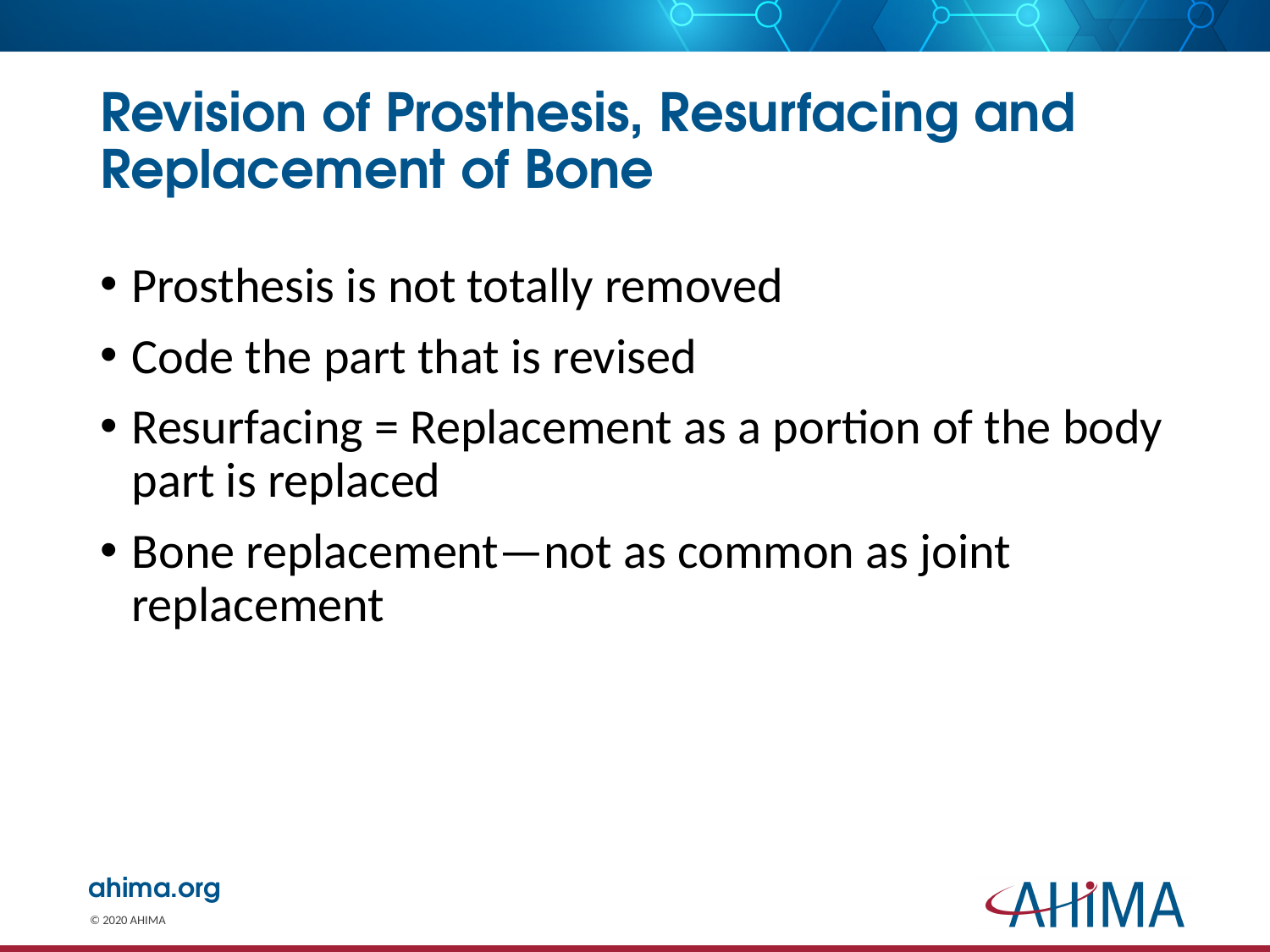

# Revision of Prosthesis, Resurfacing and Replacement of Bone
Prosthesis is not totally removed
Code the part that is revised
Resurfacing = Replacement as a portion of the body part is replaced
Bone replacement—not as common as joint replacement